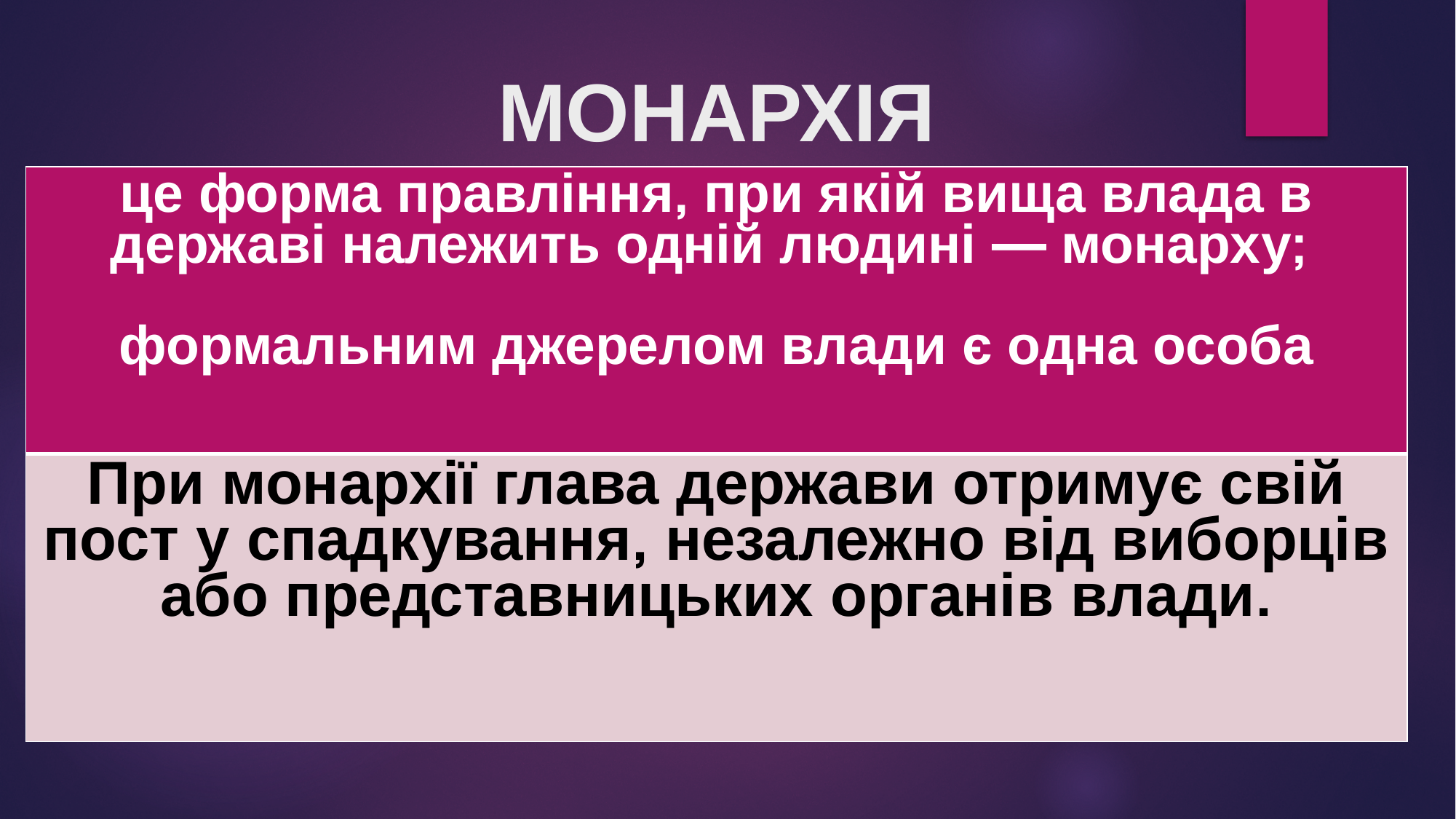

# МОНАРХІЯ
| це форма правління, при якій вища влада в державі належить одній людині — монарху; формальним джерелом влади є одна особа |
| --- |
| При монархії глава держави отримує свій пост у спадкування, незалежно від виборців або представницьких органів влади. |